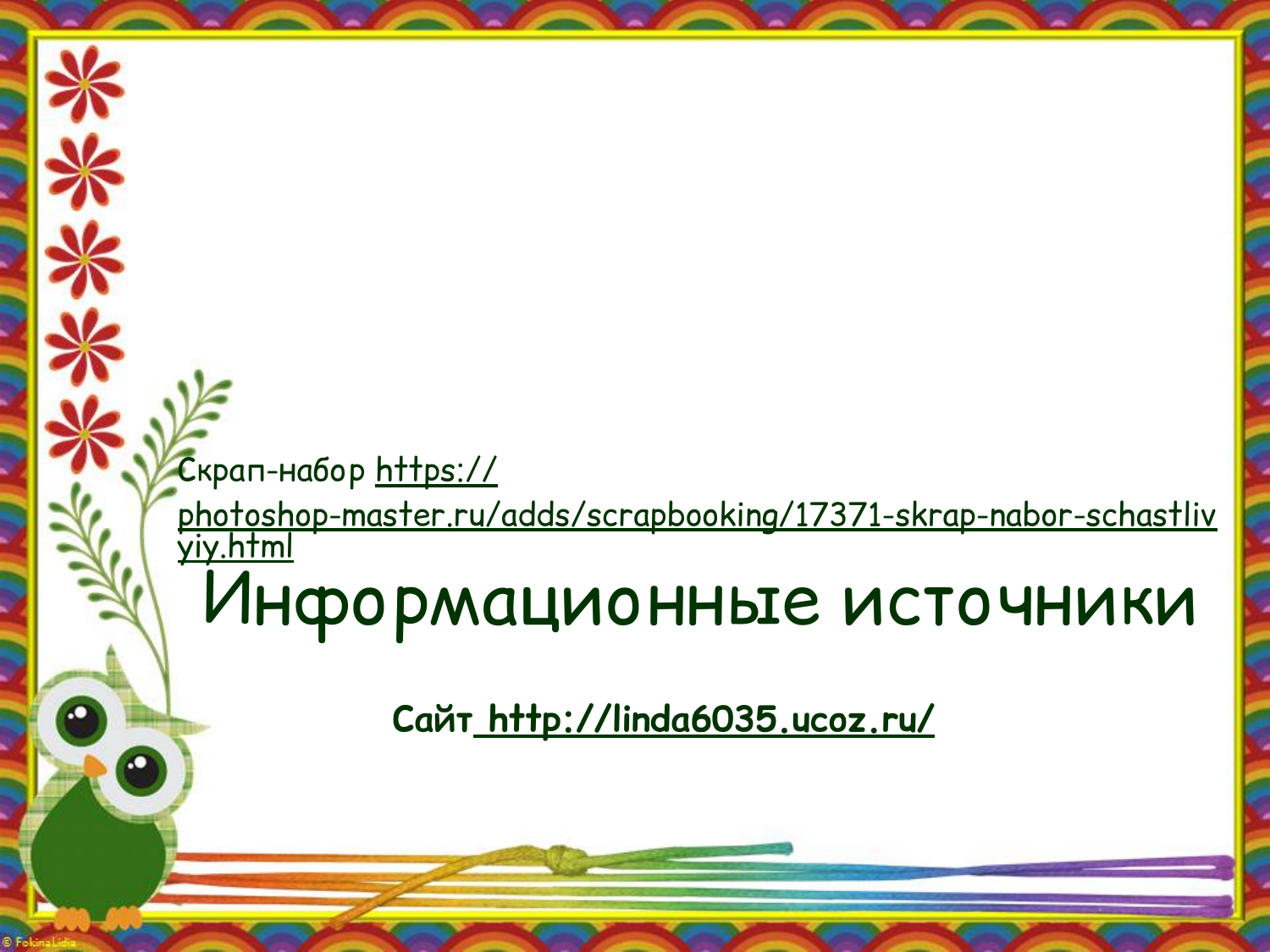

Скрап-набор https://photoshop-master.ru/adds/scrapbooking/17371-skrap-nabor-schastlivyiy.html

# Информационные источники
Сайт http://linda6035.ucoz.ru/